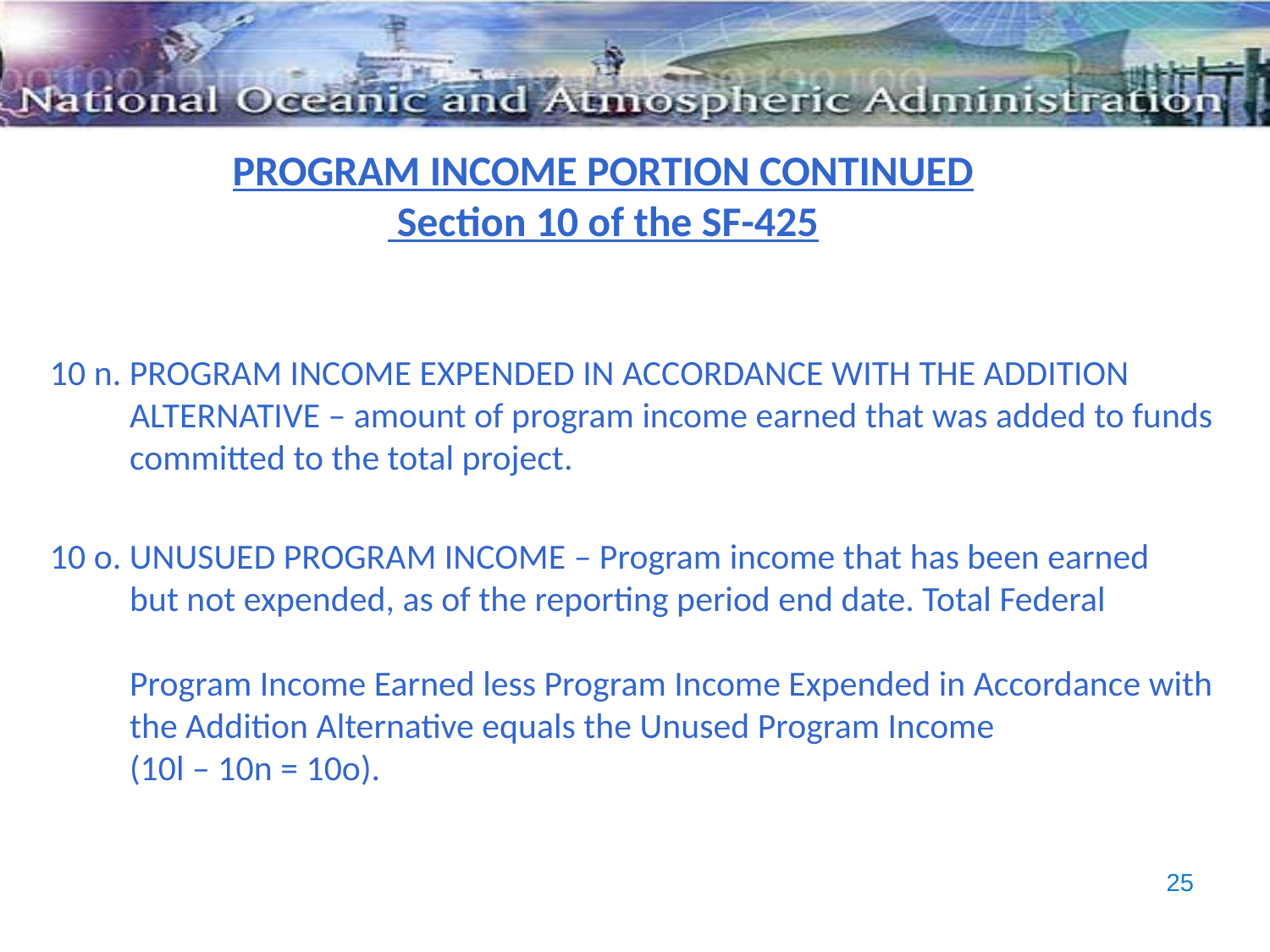

PROGRAM INCOME PORTION CONTINUED
 Section 10 of the SF-425

10 n. PROGRAM INCOME EXPENDED IN ACCORDANCE WITH THE ADDITION
    ALTERNATIVE – amount of program income earned that was added to funds
    committed to the total project.

10 o. UNUSUED PROGRAM INCOME – Program income that has been earned
    but not expended, as of the reporting period end date. Total Federal
    Program Income Earned less Program Income Expended in Accordance with
    the Addition Alternative equals the Unused Program Income
    (10l – 10n = 10o).

25